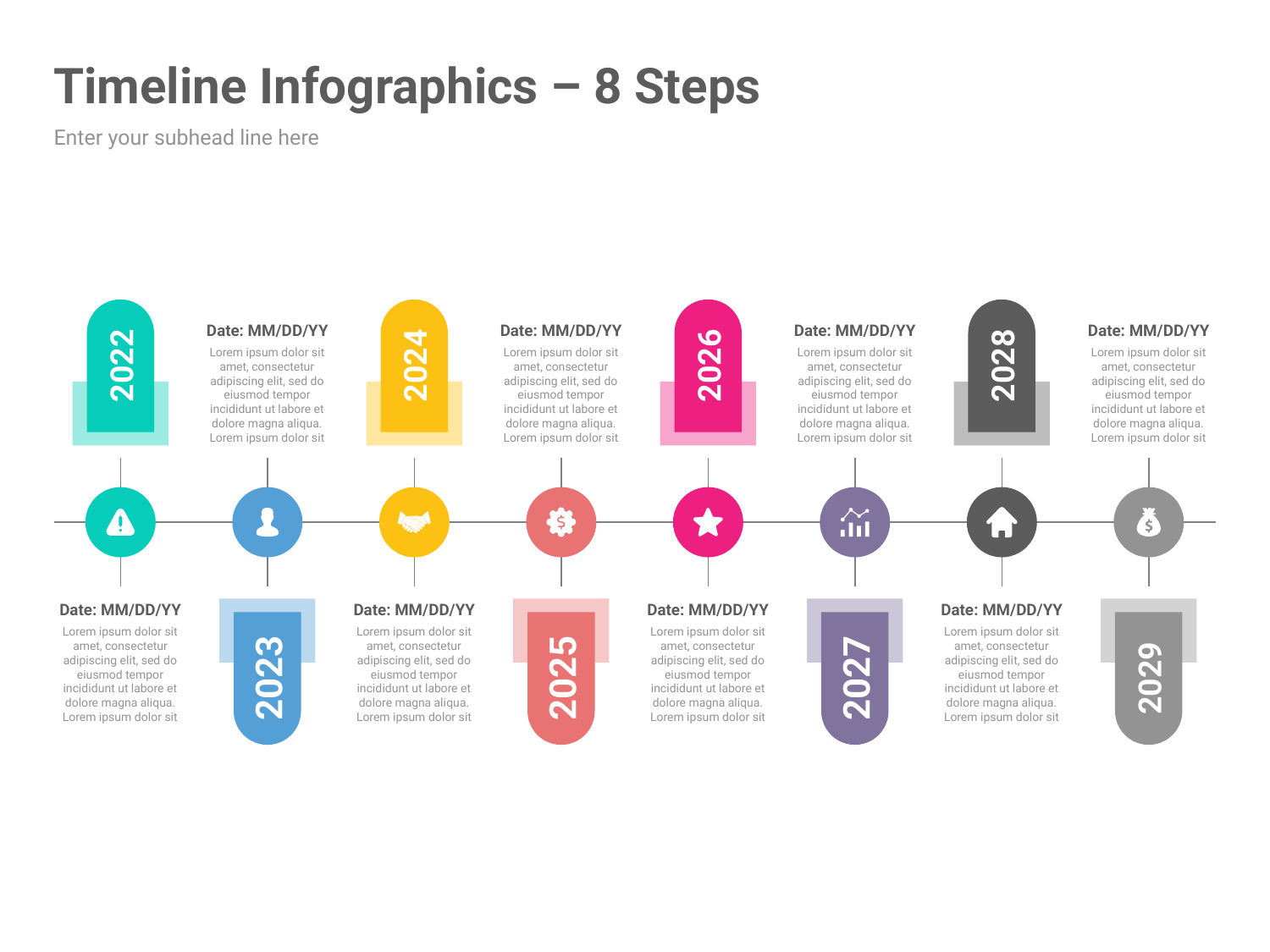

# Timeline Infographics – 8 Steps
Enter your subhead line here

Date: MM/DD/YY
Lorem ipsum dolor sit amet, consectetur adipiscing elit, sed do eiusmod tempor incididunt ut labore et dolore magna aliqua. Lorem ipsum dolor sit
Date: MM/DD/YY
Lorem ipsum dolor sit amet, consectetur adipiscing elit, sed do eiusmod tempor incididunt ut labore et dolore magna aliqua. Lorem ipsum dolor sit
Date: MM/DD/YY
Lorem ipsum dolor sit amet, consectetur adipiscing elit, sed do eiusmod tempor incididunt ut labore et dolore magna aliqua. Lorem ipsum dolor sit
Date: MM/DD/YY
Lorem ipsum dolor sit amet, consectetur adipiscing elit, sed do eiusmod tempor incididunt ut labore et dolore magna aliqua. Lorem ipsum dolor sit
2022
2024
2026
2028

Date: MM/DD/YY
Lorem ipsum dolor sit amet, consectetur adipiscing elit, sed do eiusmod tempor incididunt ut labore et dolore magna aliqua. Lorem ipsum dolor sit
Date: MM/DD/YY
Lorem ipsum dolor sit amet, consectetur adipiscing elit, sed do eiusmod tempor incididunt ut labore et dolore magna aliqua. Lorem ipsum dolor sit
Date: MM/DD/YY
Lorem ipsum dolor sit amet, consectetur adipiscing elit, sed do eiusmod tempor incididunt ut labore et dolore magna aliqua. Lorem ipsum dolor sit
Date: MM/DD/YY
Lorem ipsum dolor sit amet, consectetur adipiscing elit, sed do eiusmod tempor incididunt ut labore et dolore magna aliqua. Lorem ipsum dolor sit

2023
2025
2027
2029